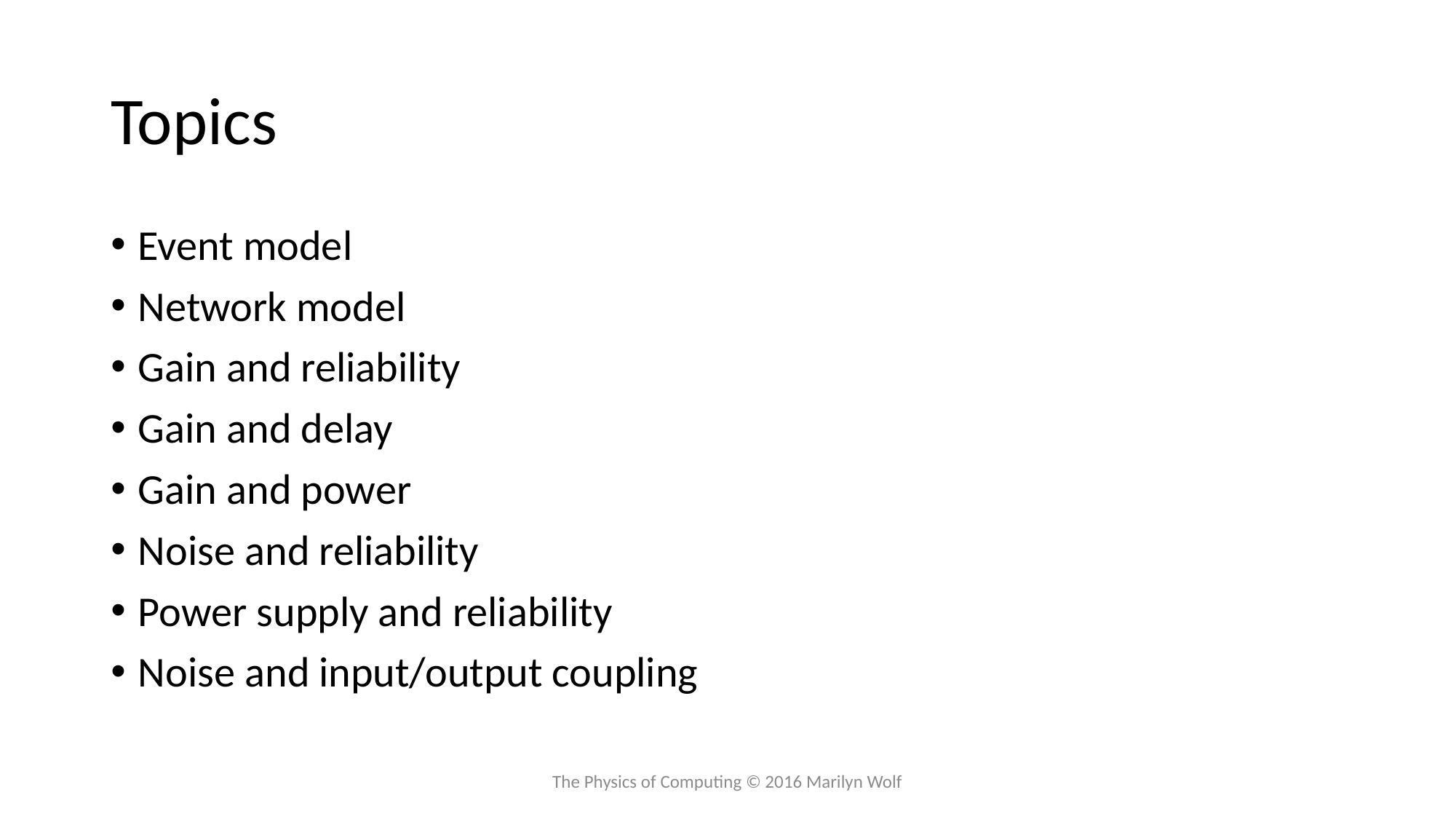

# Topics
Event model
Network model
Gain and reliability
Gain and delay
Gain and power
Noise and reliability
Power supply and reliability
Noise and input/output coupling
The Physics of Computing © 2016 Marilyn Wolf